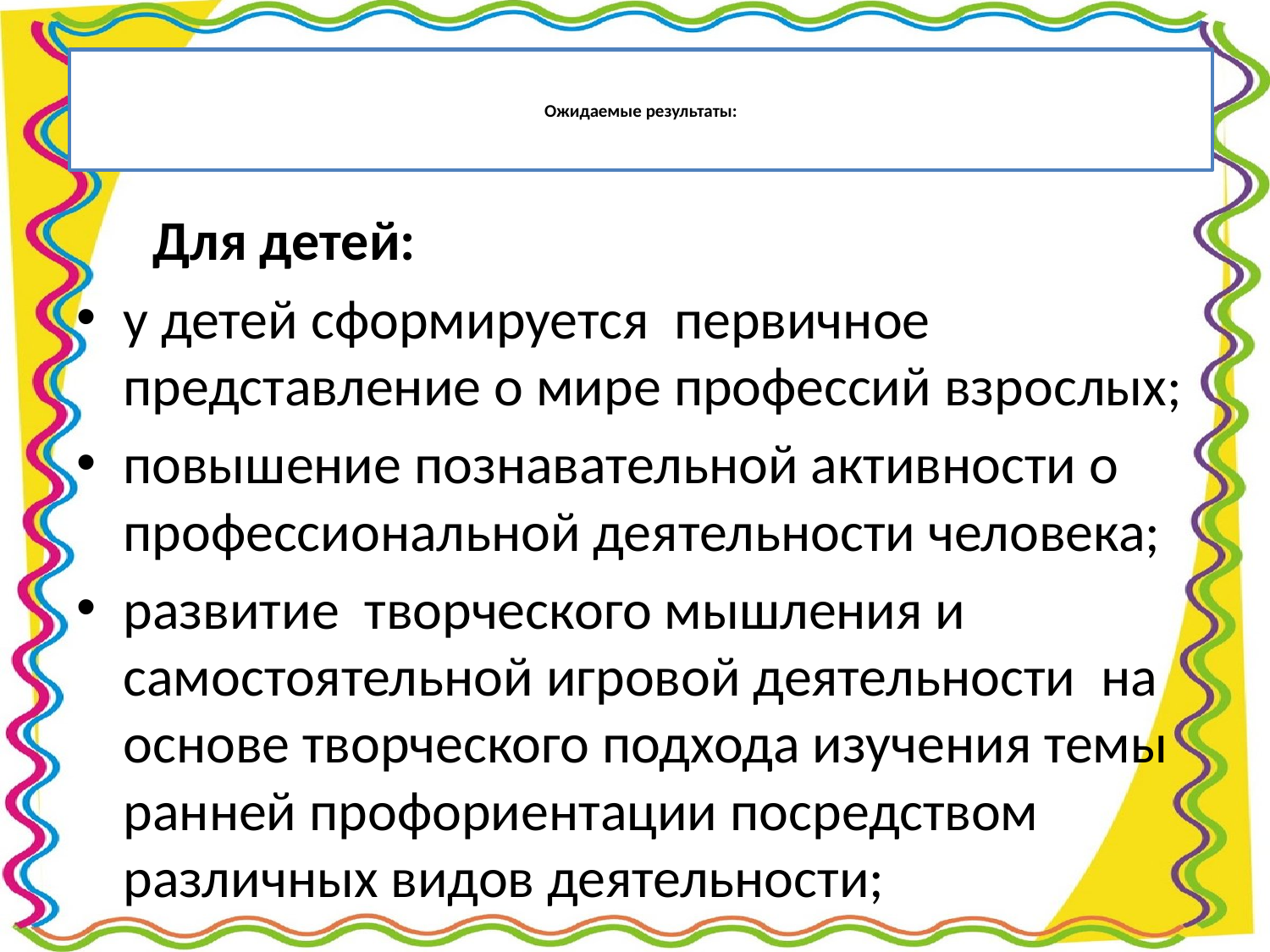

# Ожидаемые результаты:
      Для детей:
у детей сформируется  первичное представление о мире профессий взрослых;
повышение познавательной активности о  профессиональной деятельности человека;
развитие  творческого мышления и самостоятельной игровой деятельности  на основе творческого подхода изучения темы ранней профориентации посредством различных видов деятельности;